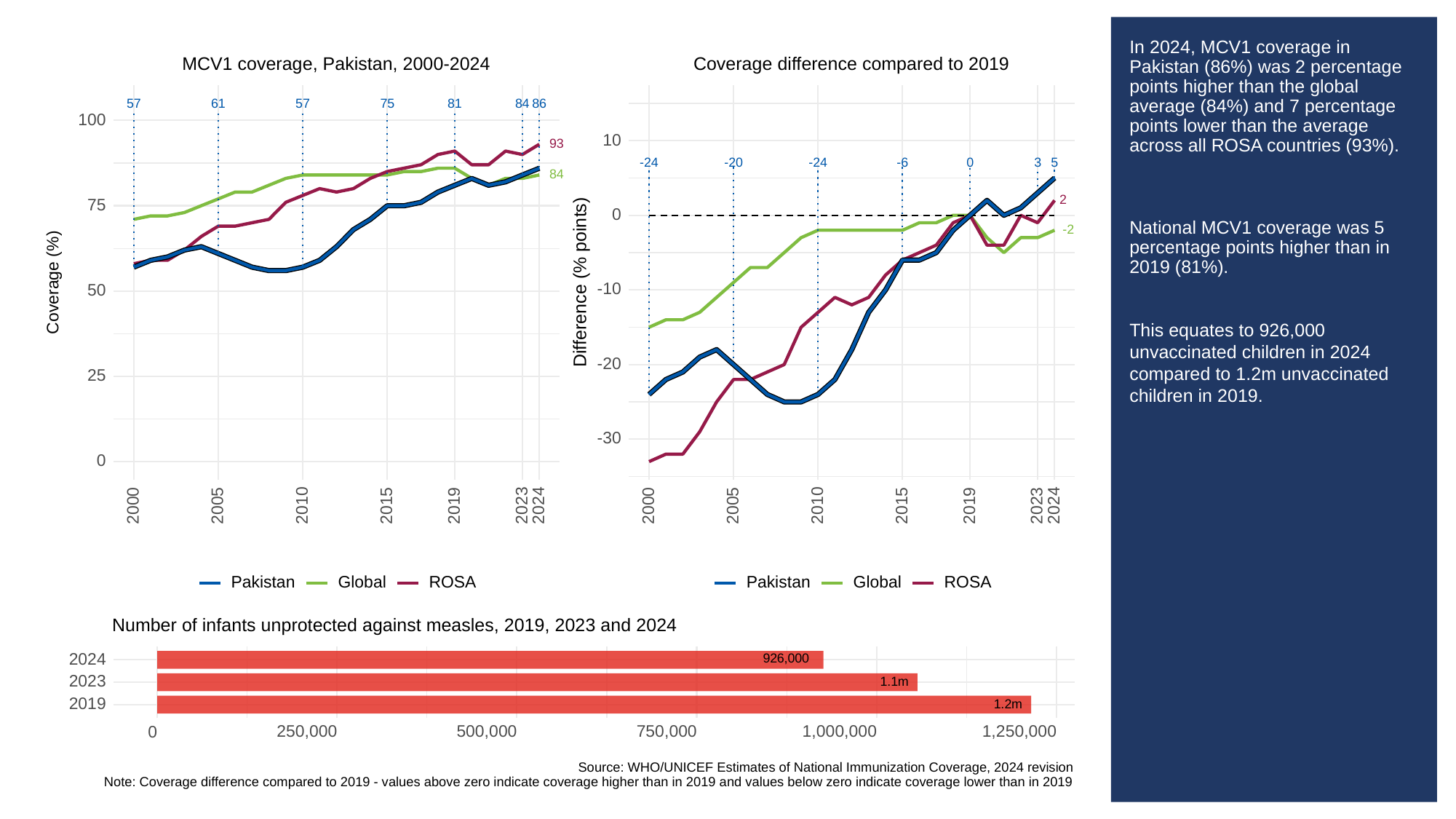

# In 2024, MCV1 coverage in Pakistan (86%) was 2 percentage points higher than the global average (84%) and 7 percentage points lower than the average across all ROSA countries (93%).

National MCV1 coverage was 5 percentage points higher than in 2019 (81%).

This equates to 926,000 unvaccinated children in 2024 compared to 1.2m unvaccinated children in 2019.

MCV1 coverage, Pakistan, 2000-2024
Coverage difference compared to 2019

61
81
84
86
57
57
75

100

10
93

3
-20
-6
0
-24
-24
5

84

2
75

0

-2

Difference (% points)
Coverage (%)
-10
50

-20

25

-30

0

2023
2023
2000
2005
2010
2015
2019
2024
2000
2005
2010
2015
2019
2024
ROSA
ROSA
Global
Global
Pakistan
Pakistan

Number of infants unprotected against measles, 2019, 2023 and 2024

926,000
2024

2023
1.1m

2019
1.2m

250,000
500,000
750,000
1,000,000
1,250,000
0
Source: WHO/UNICEF Estimates of National Immunization Coverage, 2024 revision
Note: Coverage difference compared to 2019 - values above zero indicate coverage higher than in 2019 and values below zero indicate coverage lower than in 2019